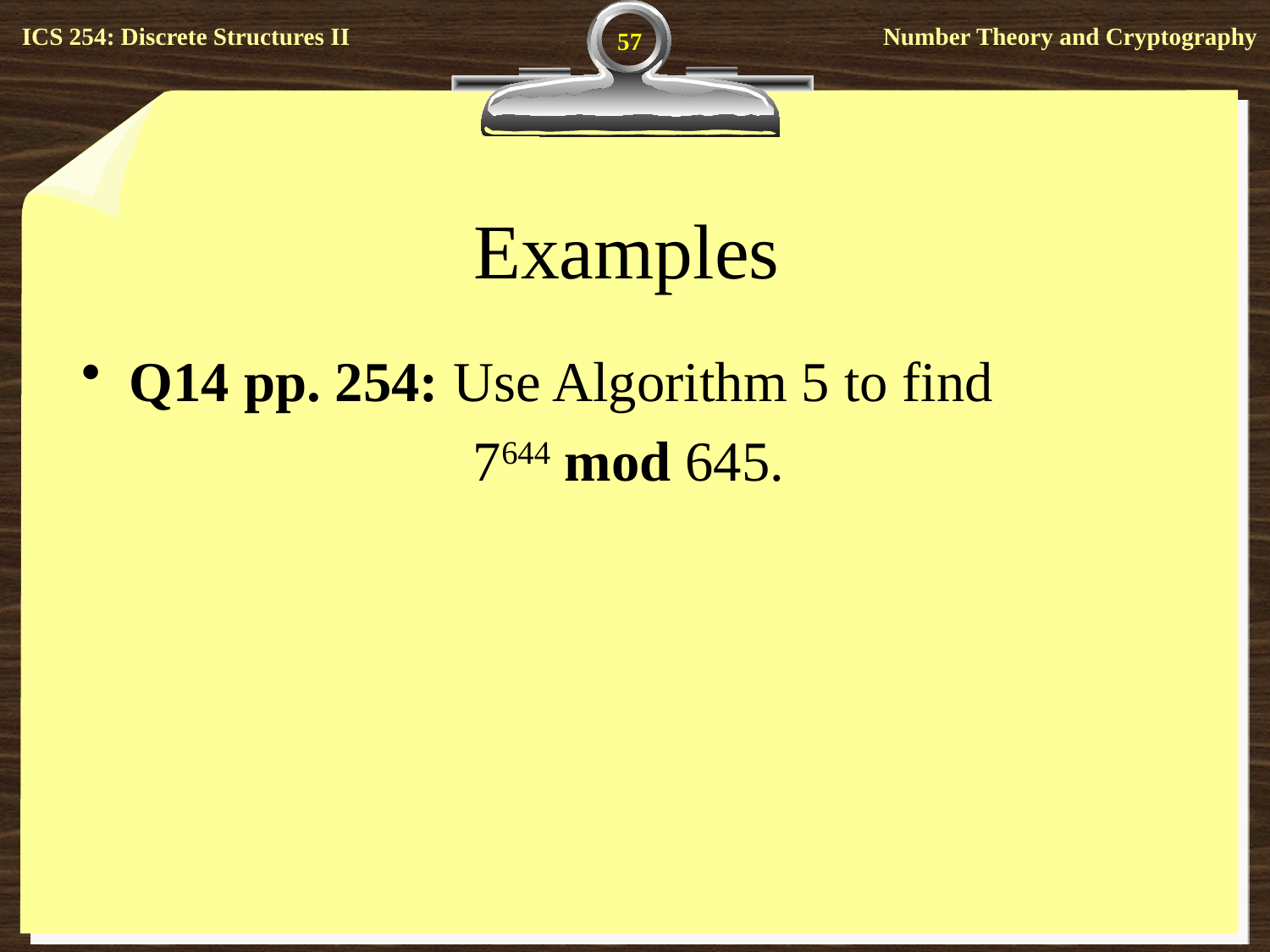

57
# Examples
Q14 pp. 254: Use Algorithm 5 to find
7644 mod 645.